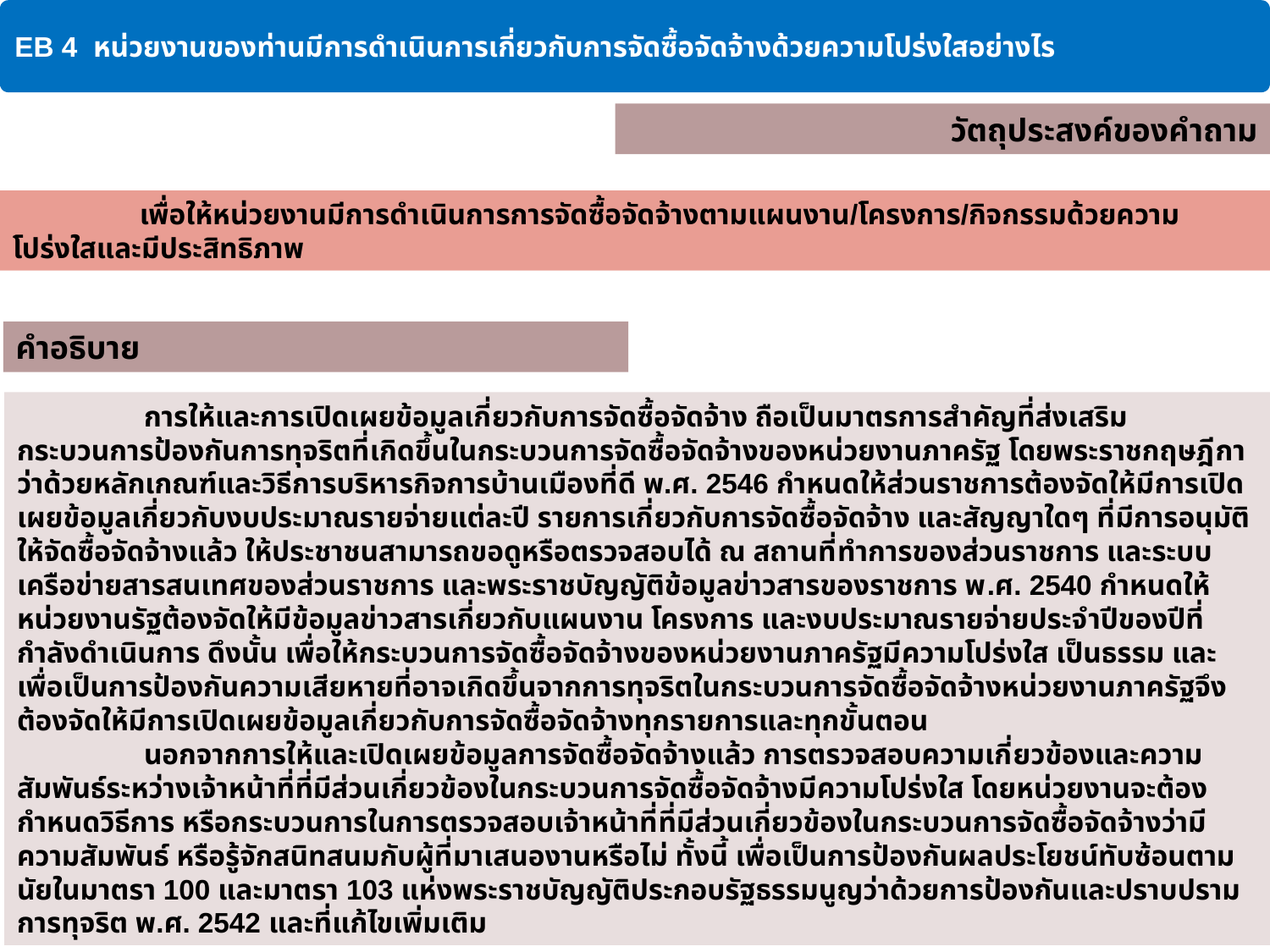

EB 4  หน่วยงานของท่านมีการดำเนินการเกี่ยวกับการจัดซื้อจัดจ้างด้วยความโปร่งใสอย่างไร
วัตถุประสงค์ของคำถาม
	เพื่อให้หน่วยงานมีการดำเนินการการจัดซื้อจัดจ้างตามแผนงาน/โครงการ/กิจกรรมด้วยความโปร่งใสและมีประสิทธิภาพ
คำอธิบาย
	การให้และการเปิดเผยข้อมูลเกี่ยวกับการจัดซื้อจัดจ้าง ถือเป็นมาตรการสำคัญที่ส่งเสริมกระบวนการป้องกันการทุจริตที่เกิดขึ้นในกระบวนการจัดซื้อจัดจ้างของหน่วยงานภาครัฐ โดยพระราชกฤษฎีกาว่าด้วยหลักเกณฑ์และวิธีการบริหารกิจการบ้านเมืองที่ดี พ.ศ. 2546 กำหนดให้ส่วนราชการต้องจัดให้มีการเปิดเผยข้อมูลเกี่ยวกับงบประมาณรายจ่ายแต่ละปี รายการเกี่ยวกับการจัดซื้อจัดจ้าง และสัญญาใดๆ ที่มีการอนุมัติให้จัดซื้อจัดจ้างแล้ว ให้ประชาชนสามารถขอดูหรือตรวจสอบได้ ณ สถานที่ทำการของส่วนราชการ และระบบเครือข่ายสารสนเทศของส่วนราชการ และพระราชบัญญัติข้อมูลข่าวสารของราชการ พ.ศ. 2540 กำหนดให้หน่วยงานรัฐต้องจัดให้มีข้อมูลข่าวสารเกี่ยวกับแผนงาน โครงการ และงบประมาณรายจ่ายประจำปีของปีที่กำลังดำเนินการ ดึงนั้น เพื่อให้กระบวนการจัดซื้อจัดจ้างของหน่วยงานภาครัฐมีความโปร่งใส เป็นธรรม และเพื่อเป็นการป้องกันความเสียหายที่อาจเกิดขึ้นจากการทุจริตในกระบวนการจัดซื้อจัดจ้างหน่วยงานภาครัฐจึงต้องจัดให้มีการเปิดเผยข้อมูลเกี่ยวกับการจัดซื้อจัดจ้างทุกรายการและทุกขั้นตอน
	นอกจากการให้และเปิดเผยข้อมูลการจัดซื้อจัดจ้างแล้ว การตรวจสอบความเกี่ยวข้องและความสัมพันธ์ระหว่างเจ้าหน้าที่ที่มีส่วนเกี่ยวข้องในกระบวนการจัดซื้อจัดจ้างมีความโปร่งใส โดยหน่วยงานจะต้องกำหนดวิธีการ หรือกระบวนการในการตรวจสอบเจ้าหน้าที่ที่มีส่วนเกี่ยวข้องในกระบวนการจัดซื้อจัดจ้างว่ามีความสัมพันธ์ หรือรู้จักสนิทสนมกับผู้ที่มาเสนองานหรือไม่ ทั้งนี้ เพื่อเป็นการป้องกันผลประโยชน์ทับซ้อนตามนัยในมาตรา 100 และมาตรา 103 แห่งพระราชบัญญัติประกอบรัฐธรรมนูญว่าด้วยการป้องกันและปราบปรามการทุจริต พ.ศ. 2542 และที่แก้ไขเพิ่มเติม